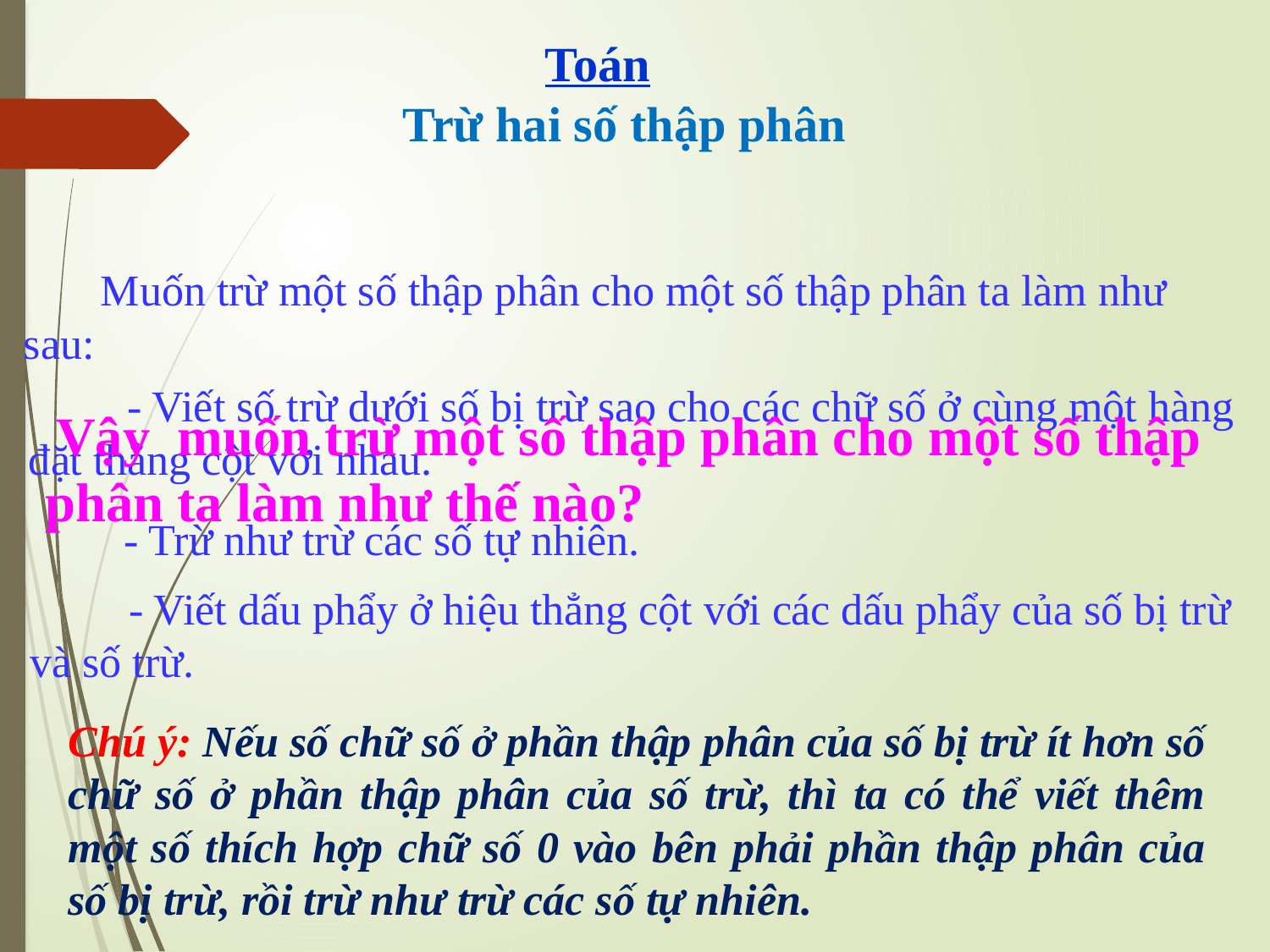

Toán
Trừ hai số thập phân

       Muốn trừ một số thập phân cho một số thập phân ta làm như sau:

         - Viết số trừ dưới số bị trừ sao cho các chữ số ở cùng một hàng đặt thẳng cột với nhau.
 Vậy  muốn trừ một số thập phân cho một số thập phân ta làm như thế nào?
         - Trừ như trừ các số tự nhiên.
         - Viết dấu phẩy ở hiệu thẳng cột với các dấu phẩy của số bị trừ và số trừ.
Chú ý: Nếu số chữ số ở phần thập phân của số bị trừ ít hơn số chữ số ở phần thập phân của số trừ, thì ta có thể viết thêm một số thích hợp chữ số 0 vào bên phải phần thập phân của số bị trừ, rồi trừ như trừ các số tự nhiên.